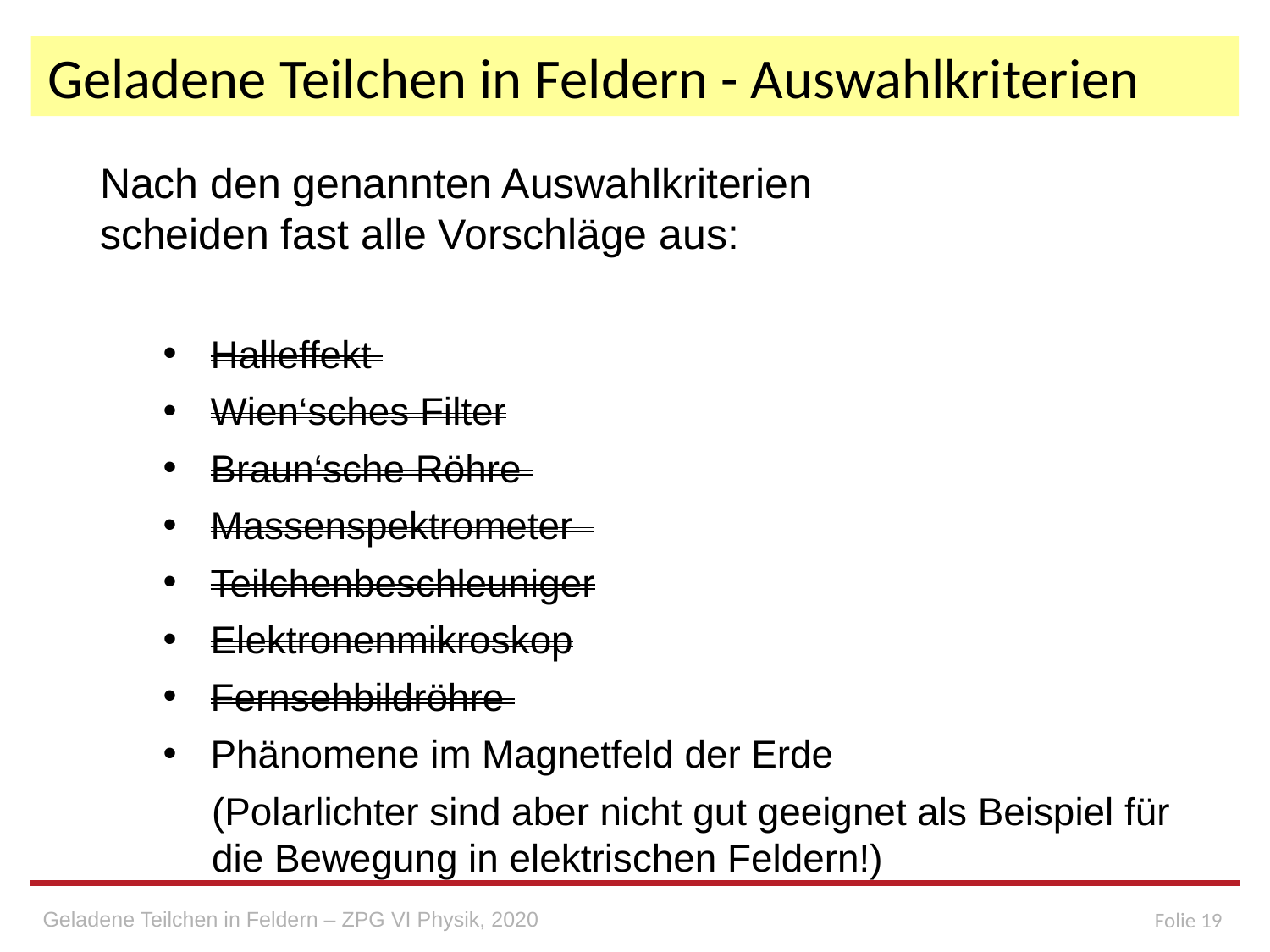

# Geladene Teilchen in Feldern - Auswahlkriterien
Nach den genannten Auswahlkriterien
scheiden fast alle Vorschläge aus:

Halleffekt
Wien‘sches Filter
Braun‘sche Röhre
Massenspektrometer
Teilchenbeschleuniger
Elektronenmikroskop
Fernsehbildröhre
Phänomene im Magnetfeld der Erde
	(Polarlichter sind aber nicht gut geeignet als Beispiel für die Bewegung in elektrischen Feldern!)

Geladene Teilchen in Feldern – ZPG VI Physik, 2020
Folie 19